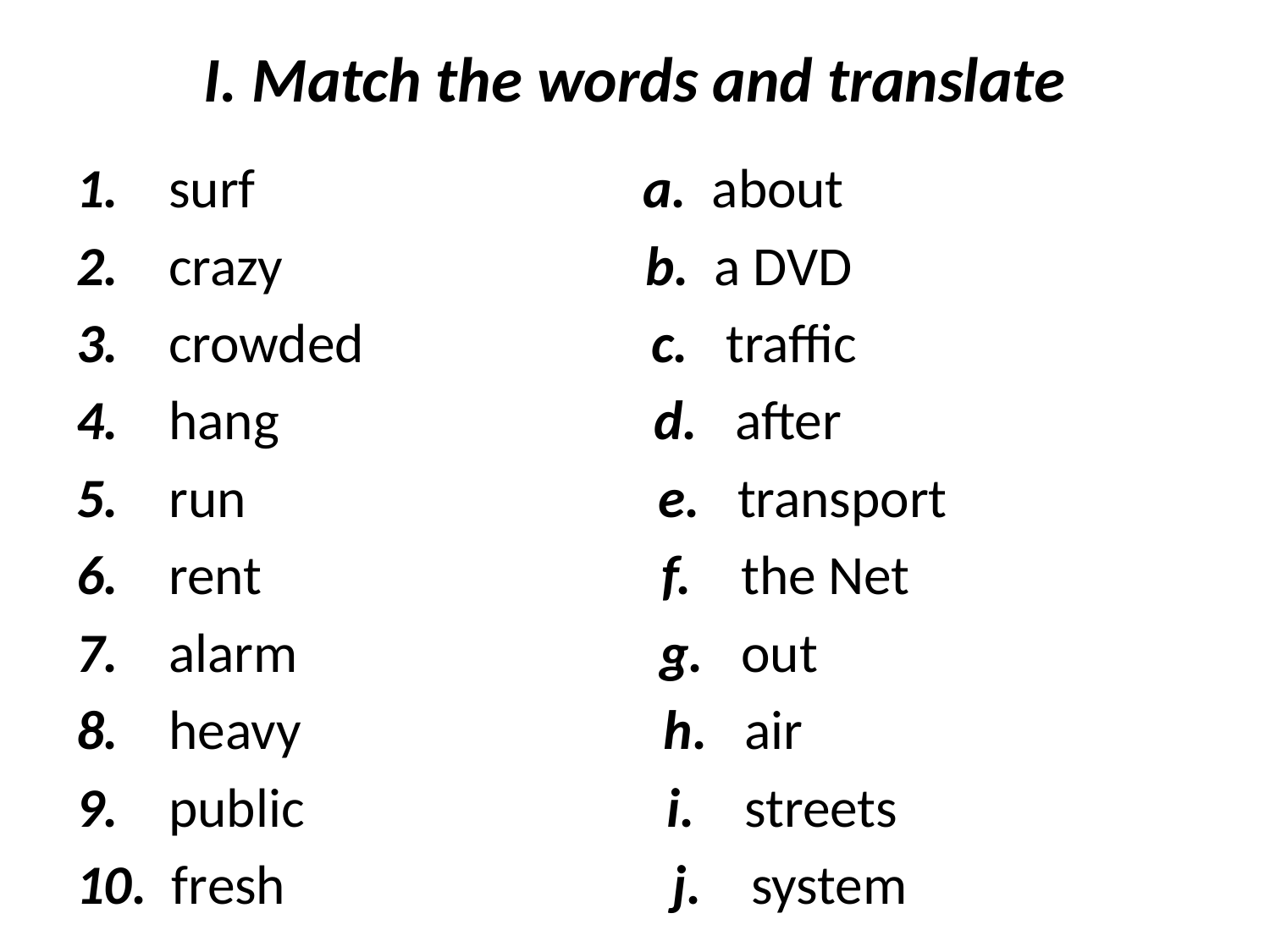

# I. Match the words and translate
1.    surf                               a.  about
2.    crazy                             b.  a DVD
3.    crowded                       c.   traffic
4.    hang                              d.   after
5.    run                                 e.   transport
6.    rent                                f.    the Net
7.    alarm                             g.   out
8.    heavy                             h.   air
9.    public                             i.    streets
10.  fresh                               j.    system